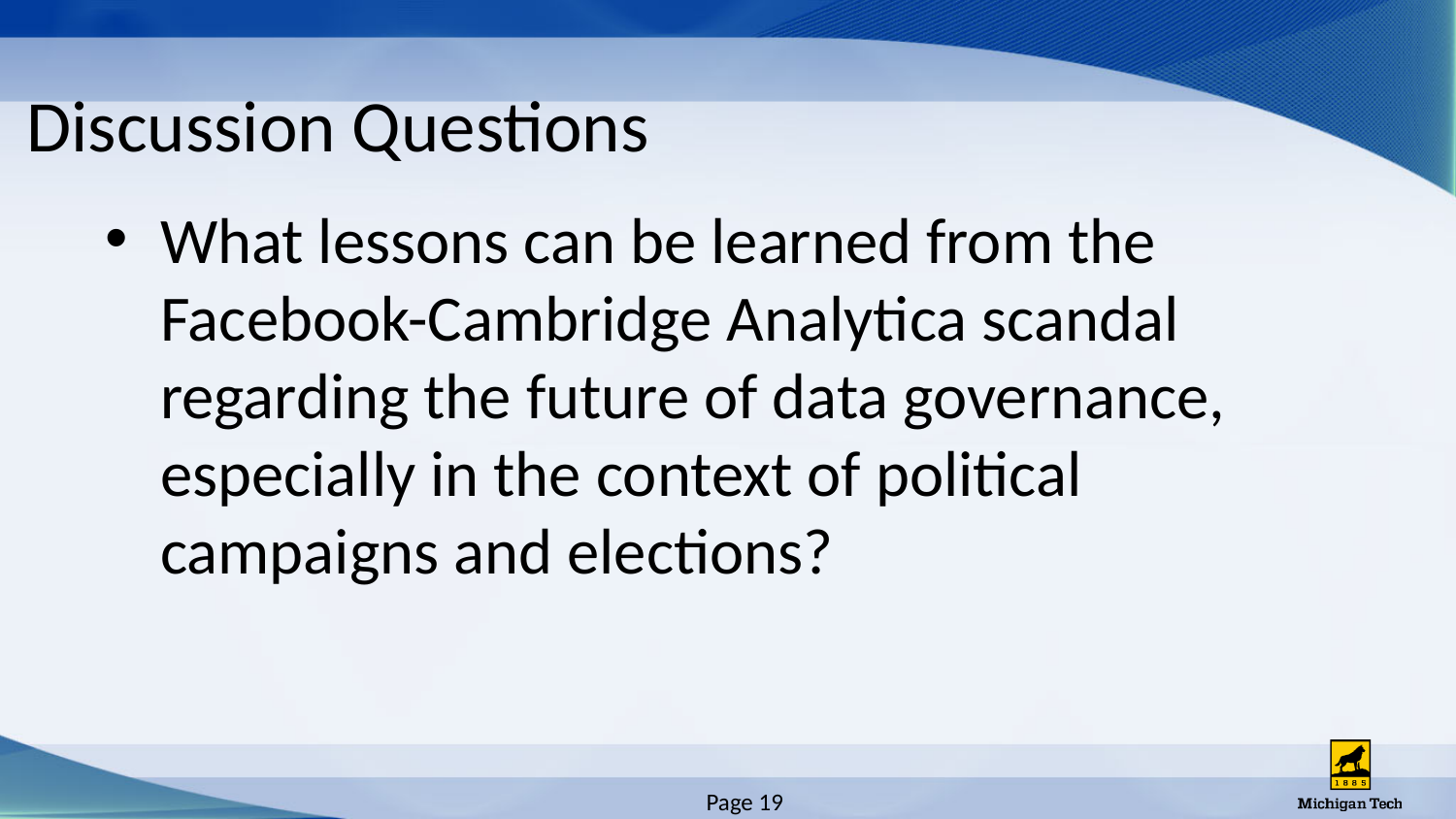

# Discussion Questions
What lessons can be learned from the Facebook-Cambridge Analytica scandal regarding the future of data governance, especially in the context of political campaigns and elections?